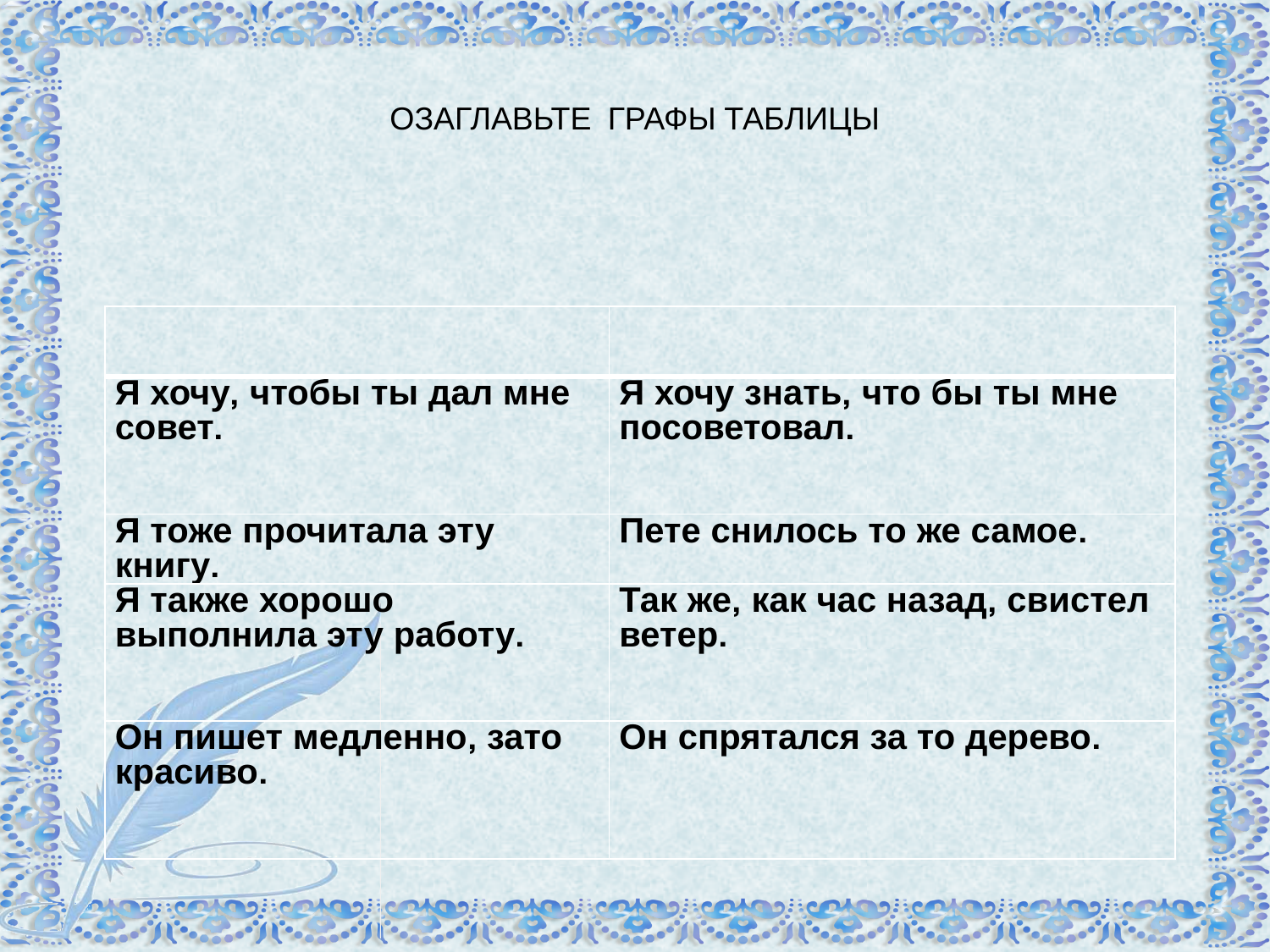

# ОЗАГЛАВЬТЕ  ГРАФЫ ТАБЛИЦЫ
|  |  |
| --- | --- |
| Я хочу, чтобы ты дал мне совет. | Я хочу знать, что бы ты мне посоветовал. |
| Я тоже прочитала эту книгу. | Пете снилось то же самое. |
| Я также хорошо выполнила эту работу. | Так же, как час назад, свистел ветер. |
| Он пишет медленно, зато красиво. | Он спрятался за то дерево. |